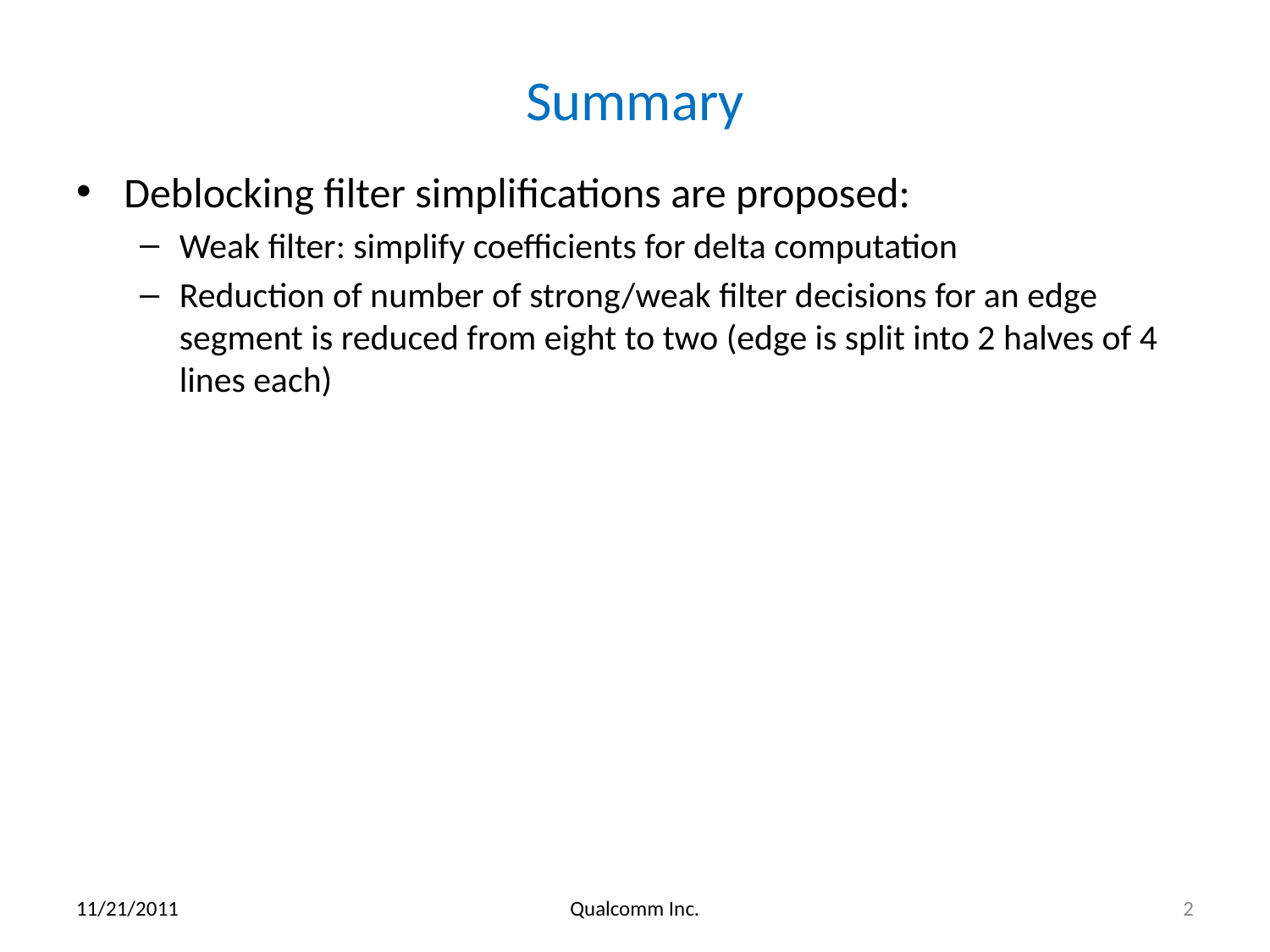

# Summary
Deblocking filter simplifications are proposed:
Weak filter: simplify coefficients for delta computation
Reduction of number of strong/weak filter decisions for an edge segment is reduced from eight to two (edge is split into 2 halves of 4 lines each)

11/21/2011
Qualcomm Inc.
2